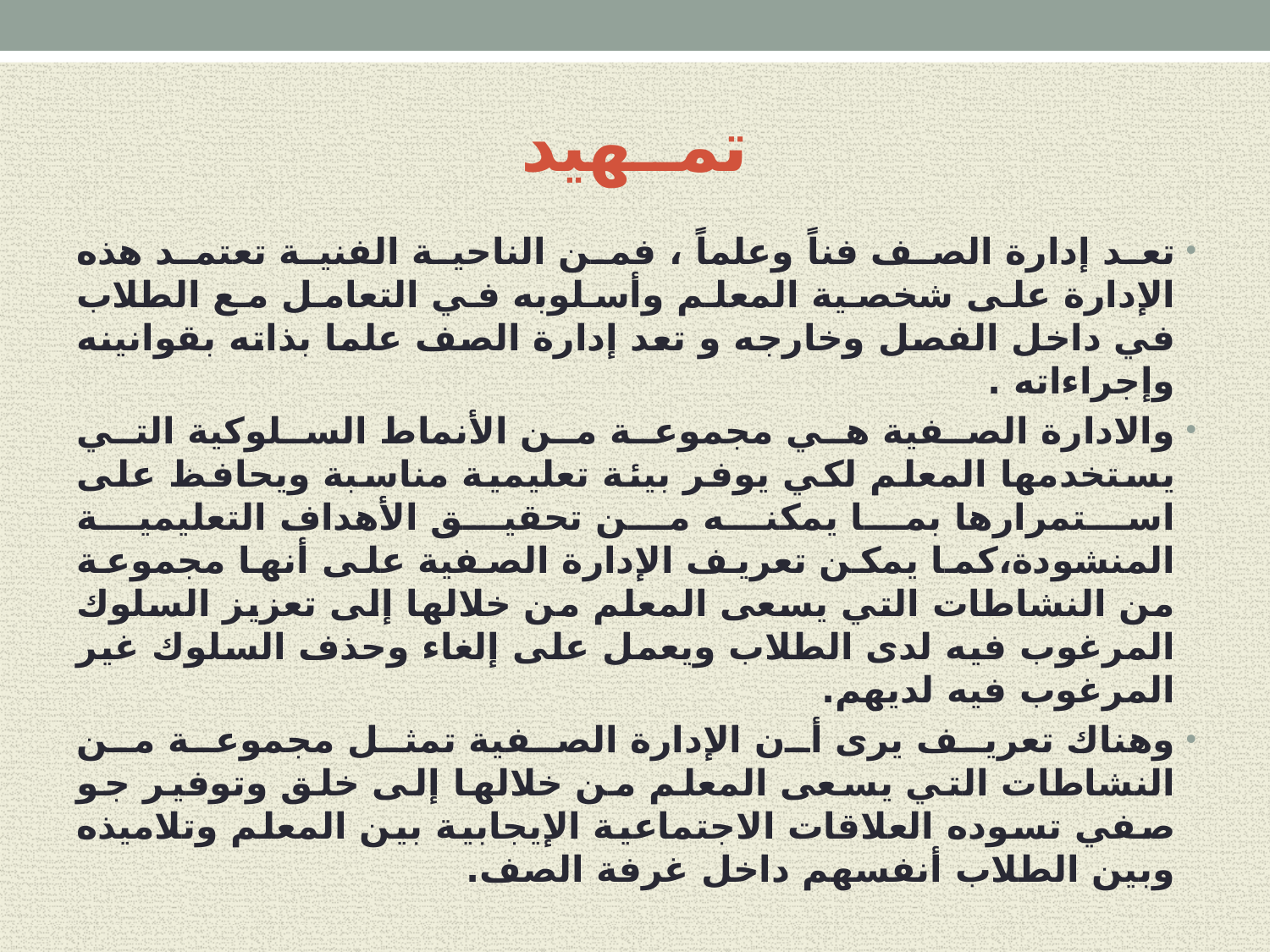

# تمــهيد
تعد إدارة الصف فناً وعلماً ، فمن الناحية الفنية تعتمد هذه الإدارة على شخصية المعلم وأسلوبه في التعامل مع الطلاب في داخل الفصل وخارجه و تعد إدارة الصف علما بذاته بقوانينه وإجراءاته .
والادارة الصفية هي مجموعة من الأنماط السلوكية التي يستخدمها المعلم لكي يوفر بيئة تعليمية مناسبة ويحافظ على استمرارها بما يمكنه من تحقيق الأهداف التعليمية المنشودة،كما يمكن تعريف الإدارة الصفية على أنها مجموعة من النشاطات التي يسعى المعلم من خلالها إلى تعزيز السلوك المرغوب فيه لدى الطلاب ويعمل على إلغاء وحذف السلوك غير المرغوب فيه لديهم.
وهناك تعريف يرى أن الإدارة الصفية تمثل مجموعة من النشاطات التي يسعى المعلم من خلالها إلى خلق وتوفير جو صفي تسوده العلاقات الاجتماعية الإيجابية بين المعلم وتلاميذه وبين الطلاب أنفسهم داخل غرفة الصف.